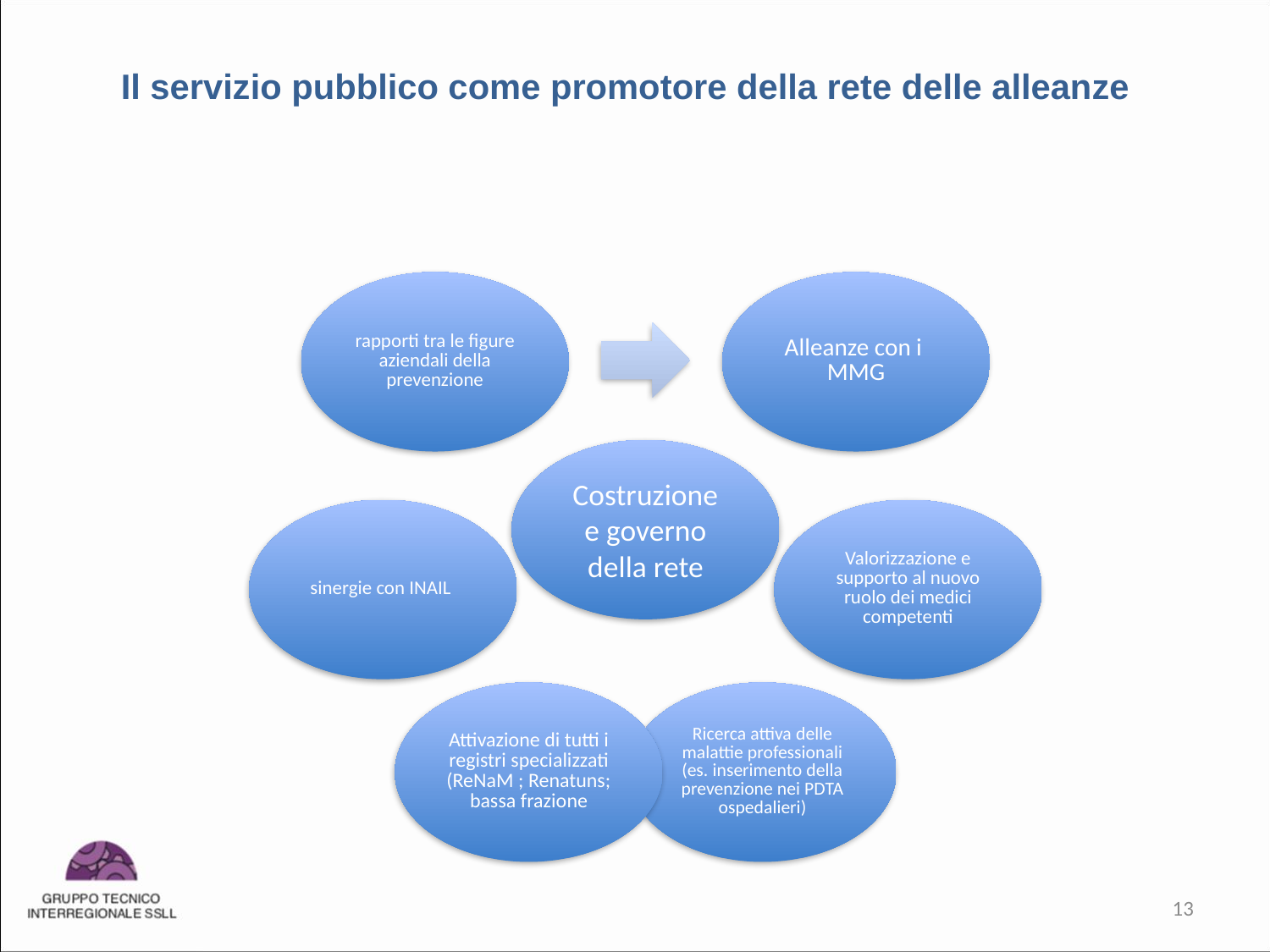

Il servizio pubblico come promotore della rete delle alleanze
Costruzione e governo della rete
Alleanze con i  MMG
Valorizzazione e supporto al nuovo ruolo dei medici competenti
Attivazione di tutti i registri specializzati (ReNaM ; Renatuns; bassa frazione
sinergie con INAIL
Ricerca attiva delle malattie professionali (es. inserimento della prevenzione nei PDTA ospedalieri)
rapporti tra le figure aziendali della prevenzione

13